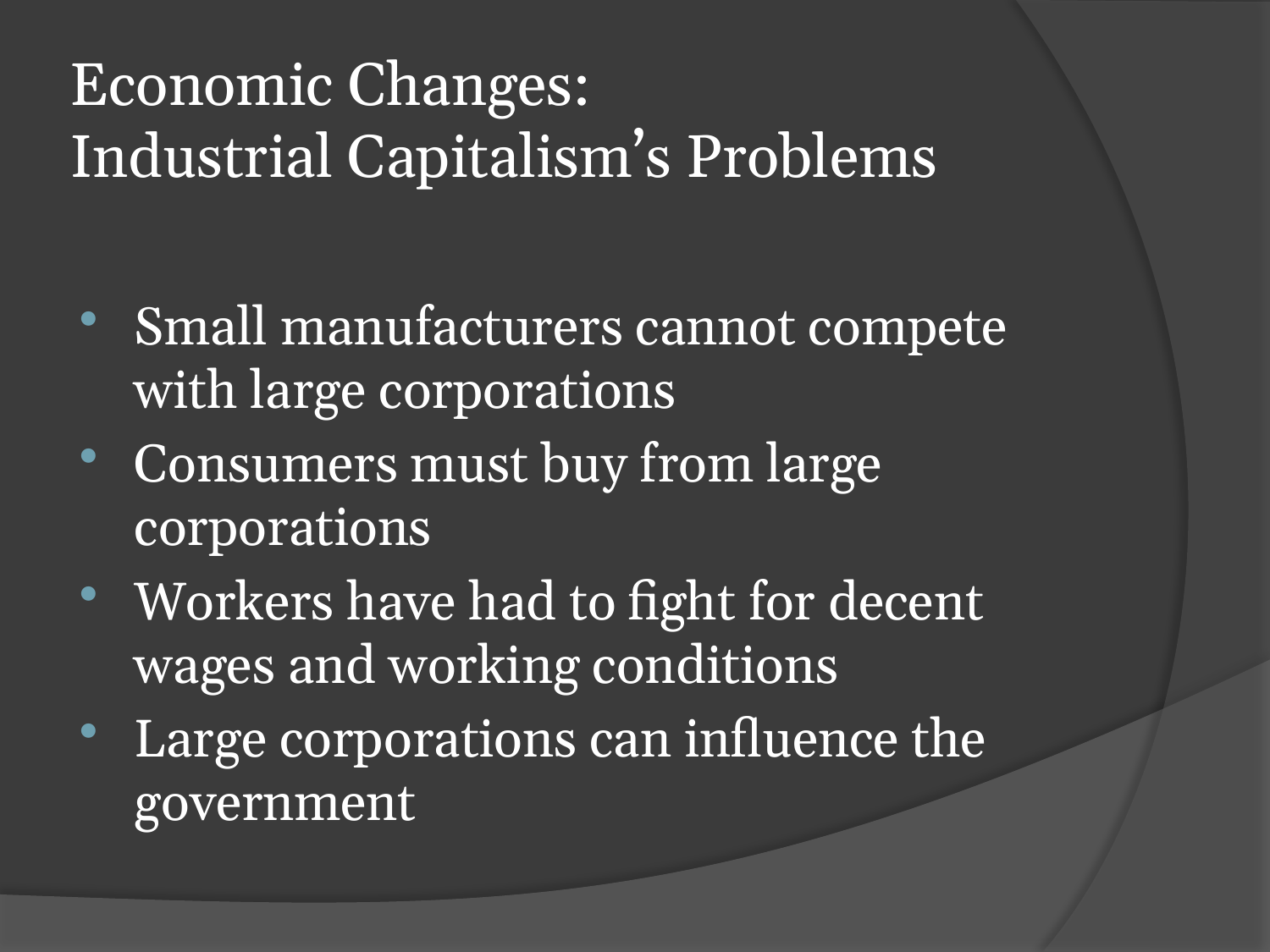

# Economic Changes: Industrial Capitalism’s Problems
Small manufacturers cannot compete with large corporations
Consumers must buy from large corporations
Workers have had to fight for decent wages and working conditions
Large corporations can influence the government